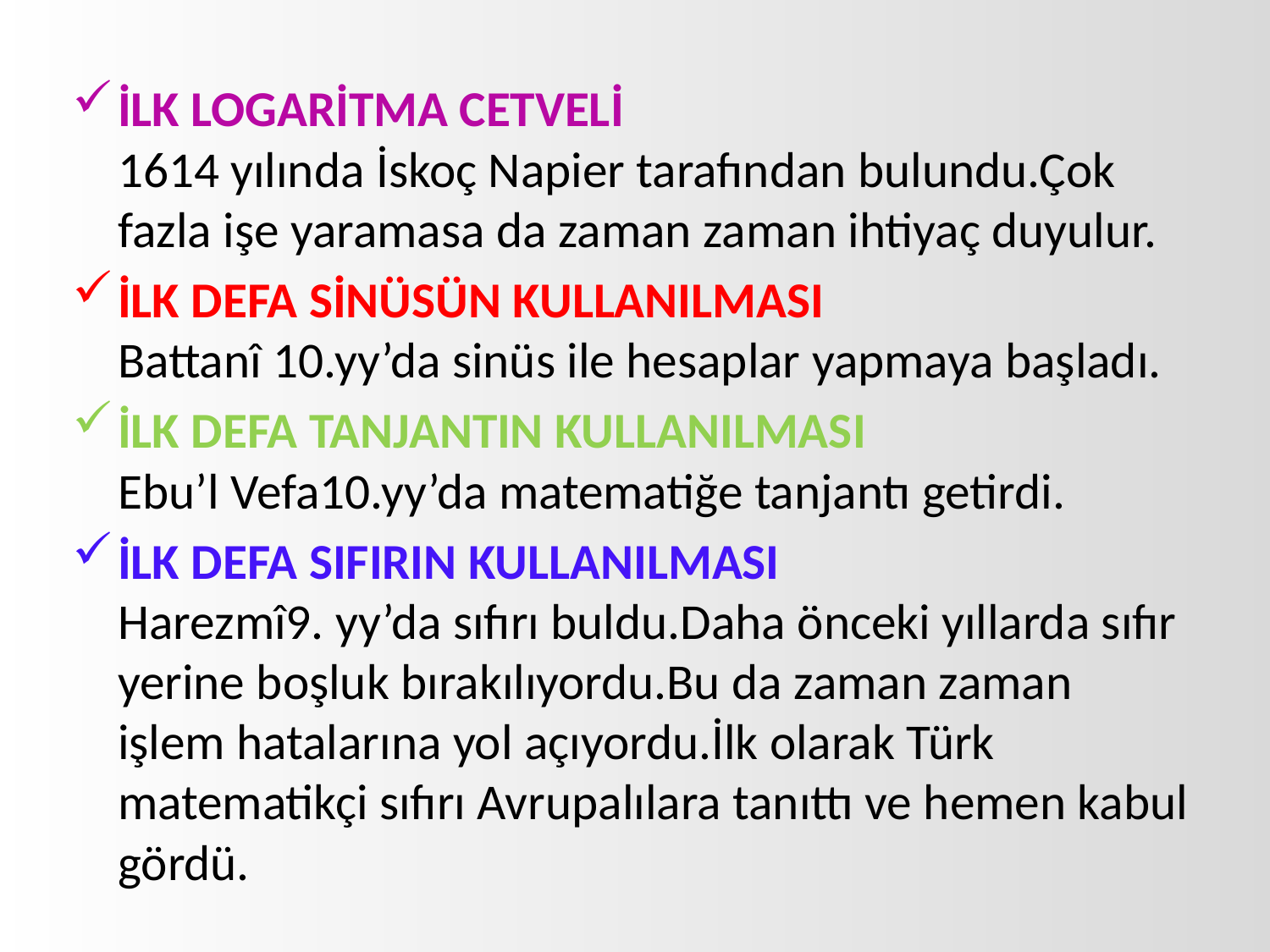

İLK LOGARİTMA CETVELİ
1614 yılında İskoç Napier tarafından bulundu.Çok fazla işe yaramasa da zaman zaman ihtiyaç duyulur.
İLK DEFA SİNÜSÜN KULLANILMASI
Battanî 10.yy’da sinüs ile hesaplar yapmaya başladı.
İLK DEFA TANJANTIN KULLANILMASI
Ebu’l Vefa10.yy’da matematiğe tanjantı getirdi.
İLK DEFA SIFIRIN KULLANILMASI
Harezmî9. yy’da sıfırı buldu.Daha önceki yıllarda sıfır yerine boşluk bırakılıyordu.Bu da zaman zaman işlem hatalarına yol açıyordu.İlk olarak Türk matematikçi sıfırı Avrupalılara tanıttı ve hemen kabul gördü.